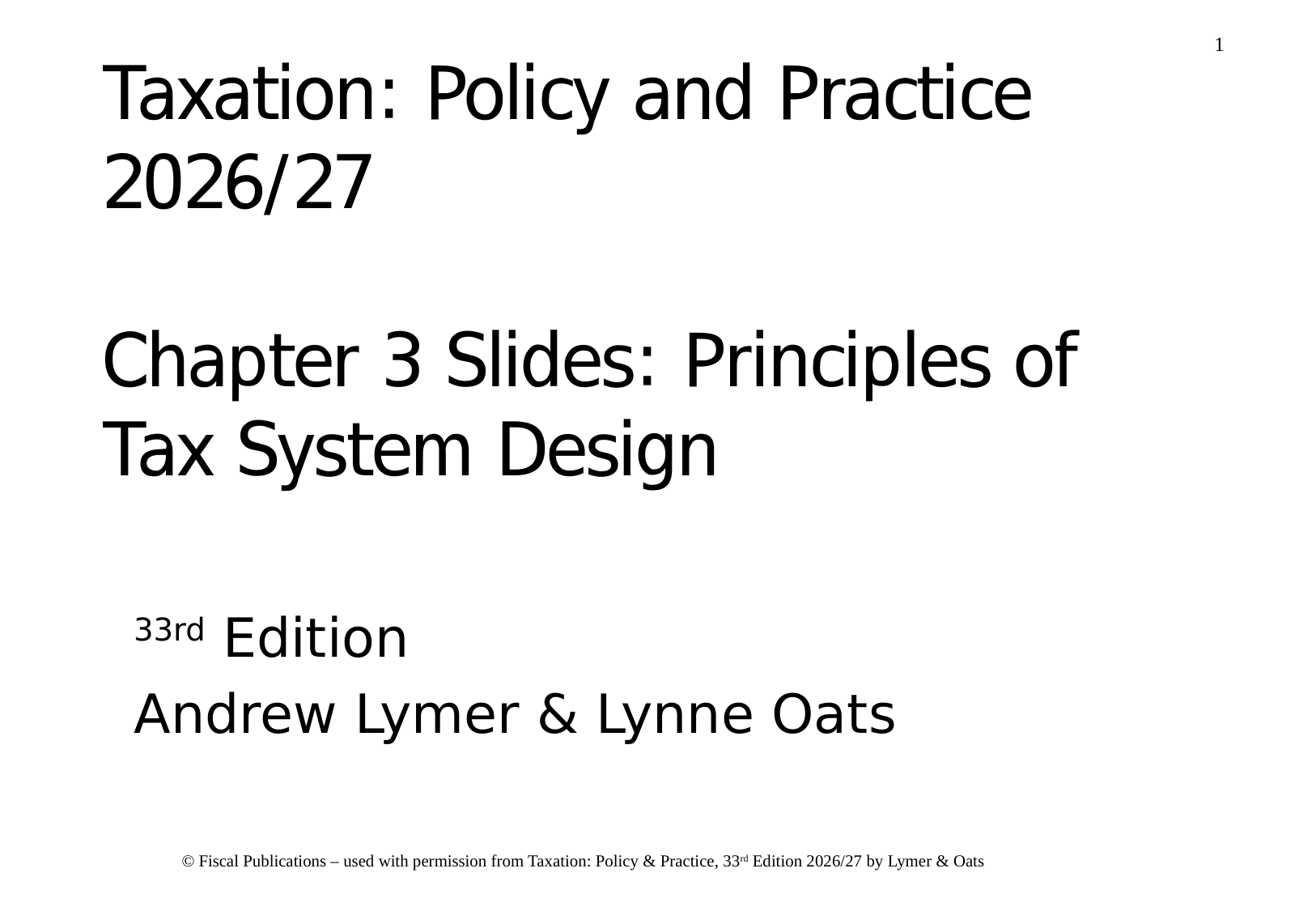

# Taxation: Policy and Practice 2026/27 Chapter 3 Slides: Principles of Tax System Design
33rd Edition
Andrew Lymer & Lynne Oats